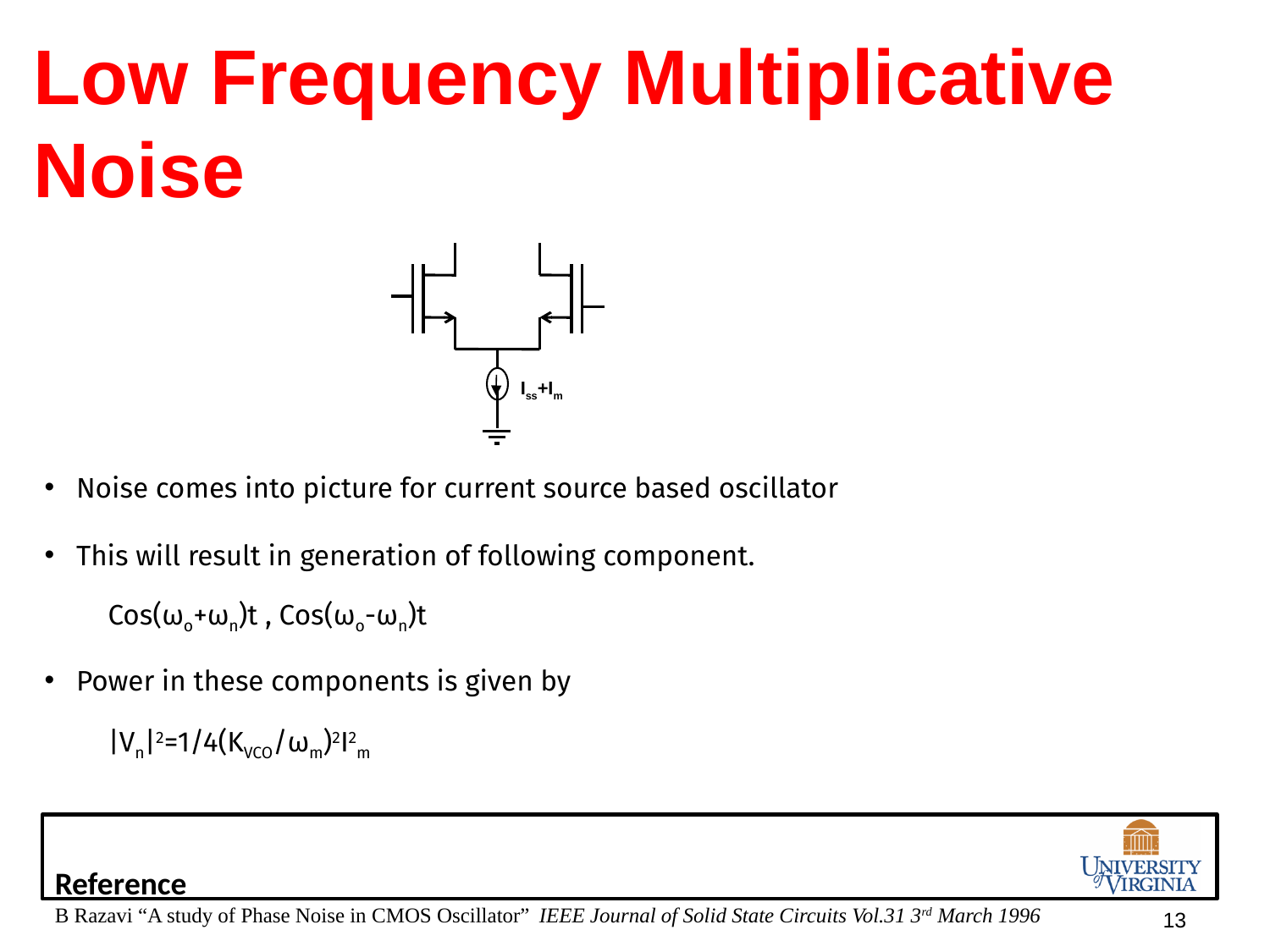

Low Frequency Multiplicative Noise

Iss+Im
Noise comes into picture for current source based oscillator

This will result in generation of following component.

Cos(ωo+ωn)t , Cos(ωo-ωn)t
Power in these components is given by

|Vn|2=1/4(KVCO/ωm)2I2m
Reference
B Razavi “A study of Phase Noise in CMOS Oscillator”  IEEE Journal of Solid State Circuits Vol.31 3rd March 1996